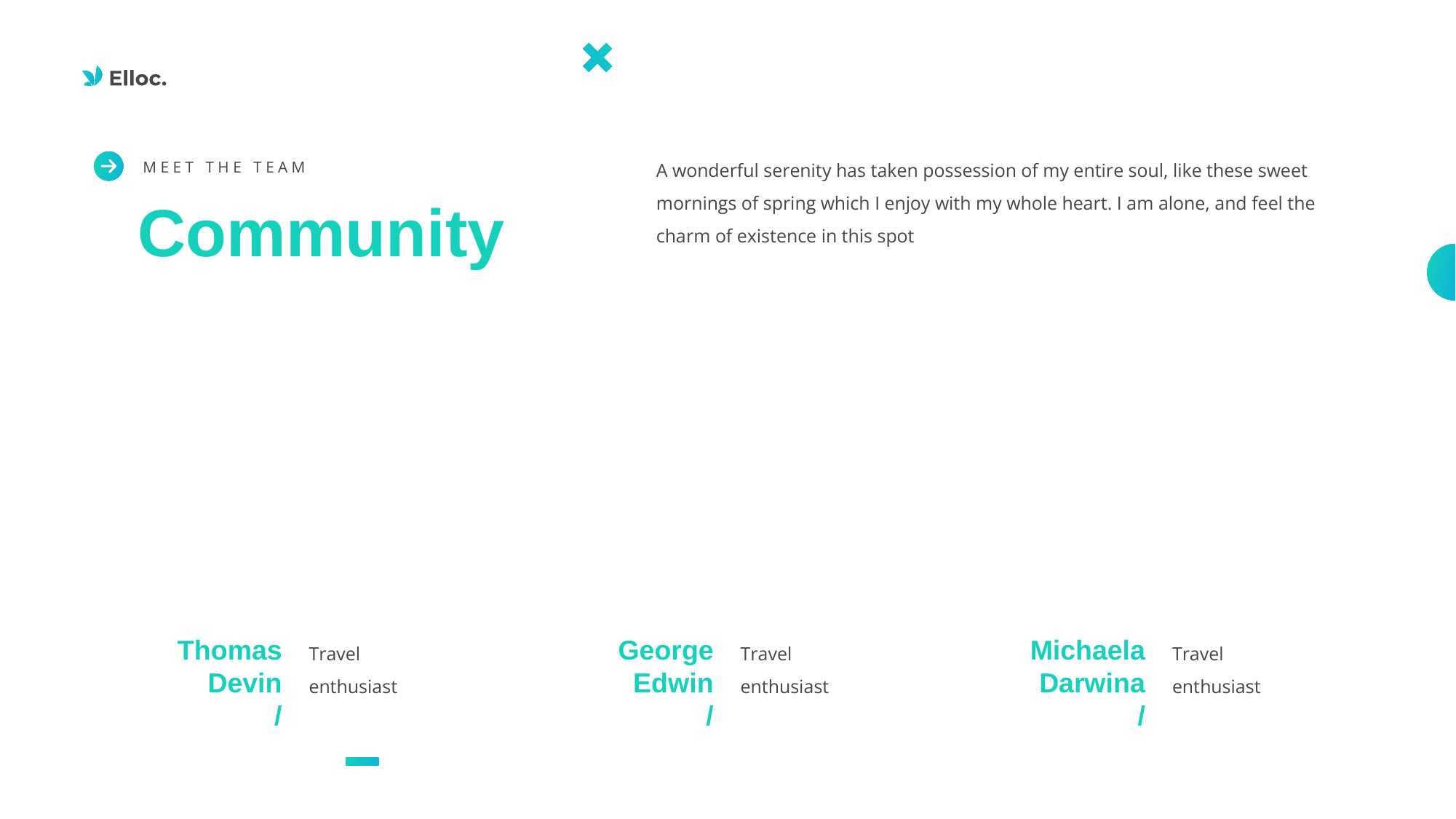

A wonderful serenity has taken possession of my entire soul, like these sweet mornings of spring which I enjoy with my whole heart. I am alone, and feel the charm of existence in this spot
M E E T   T H E   T E A M

Community

Travel enthusiast
Travel enthusiast
Travel enthusiast
Thomas Devin
/
George Edwin
/
Michaela Darwina
/